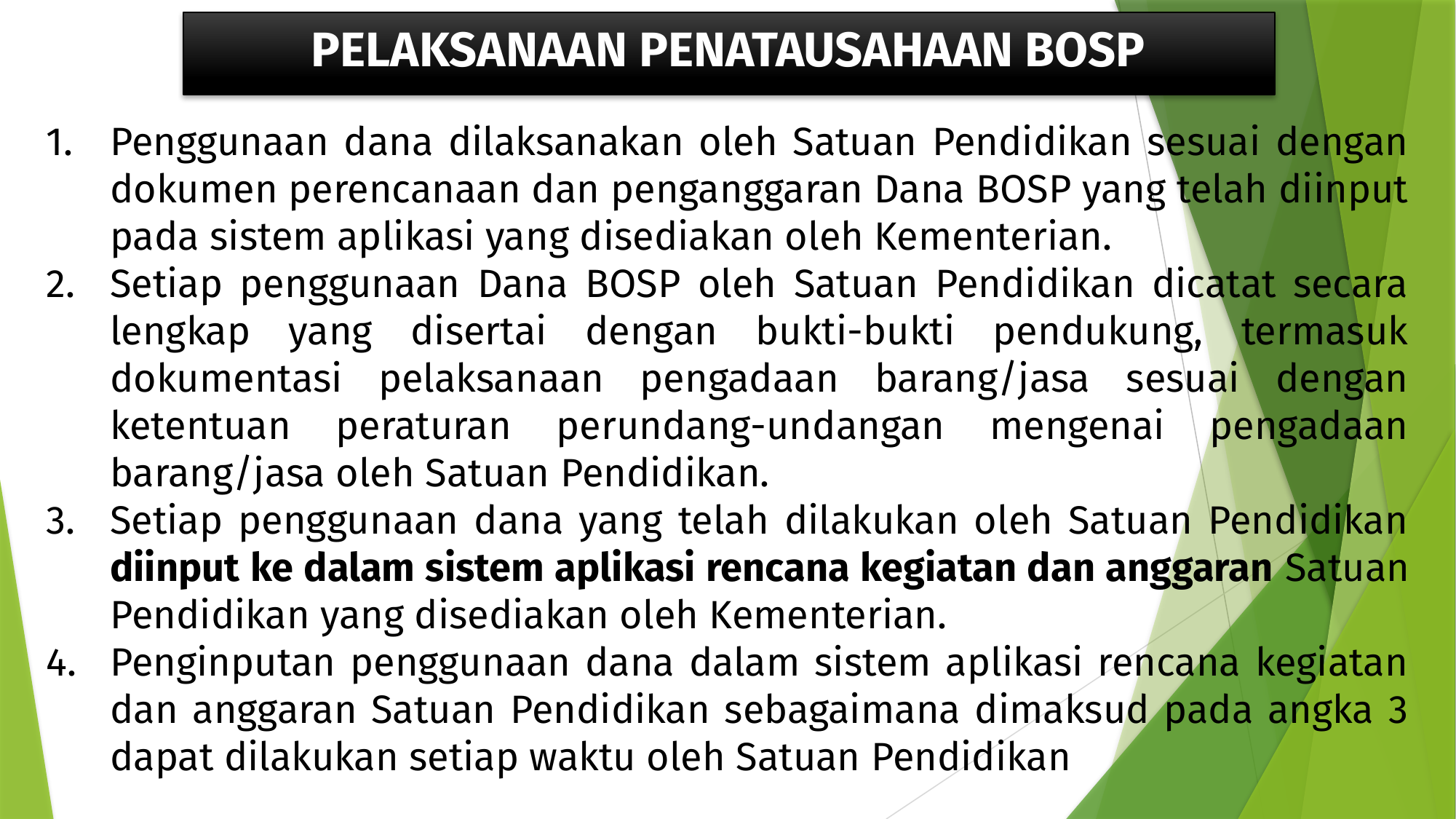

PELAKSANAAN PENATAUSAHAAN BOSP
Penggunaan dana dilaksanakan oleh Satuan Pendidikan sesuai dengan dokumen perencanaan dan penganggaran Dana BOSP yang telah diinput pada sistem aplikasi yang disediakan oleh Kementerian.
Setiap penggunaan Dana BOSP oleh Satuan Pendidikan dicatat secara lengkap yang disertai dengan bukti-bukti pendukung, termasuk dokumentasi pelaksanaan pengadaan barang/jasa sesuai dengan ketentuan peraturan perundang-undangan mengenai pengadaan barang/jasa oleh Satuan Pendidikan.
Setiap penggunaan dana yang telah dilakukan oleh Satuan Pendidikan diinput ke dalam sistem aplikasi rencana kegiatan dan anggaran Satuan Pendidikan yang disediakan oleh Kementerian.
Penginputan penggunaan dana dalam sistem aplikasi rencana kegiatan dan anggaran Satuan Pendidikan sebagaimana dimaksud pada angka 3 dapat dilakukan setiap waktu oleh Satuan Pendidikan